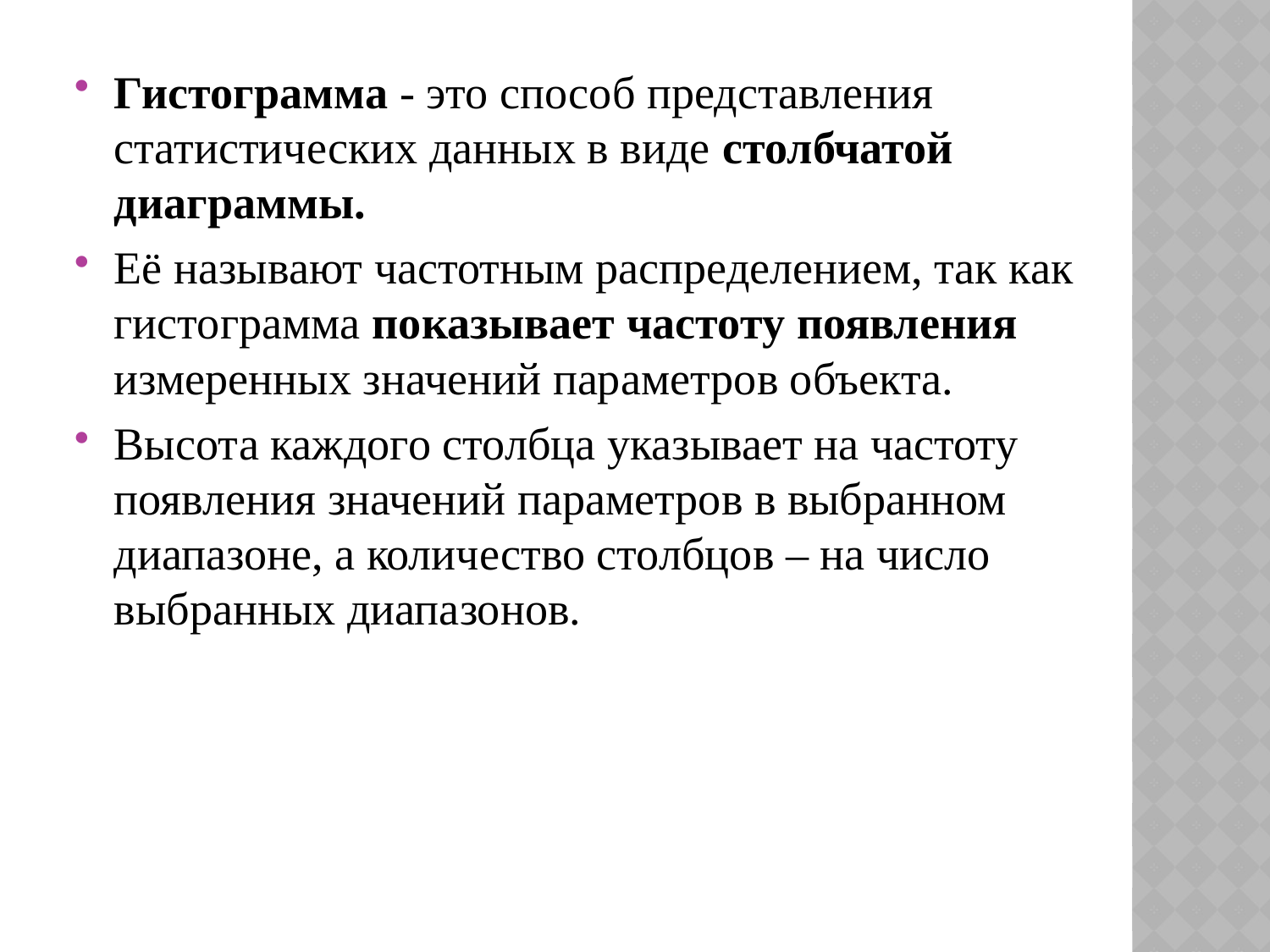

Гистограмма - это способ представления статистических данных в виде столбчатой диаграммы.
Её называют частотным распределением, так как гистограмма показывает частоту появления измеренных значений параметров объекта.
Высота каждого столбца указывает на частоту появления значений параметров в выбранном диапазоне, а количество столбцов – на число выбранных диапазонов.